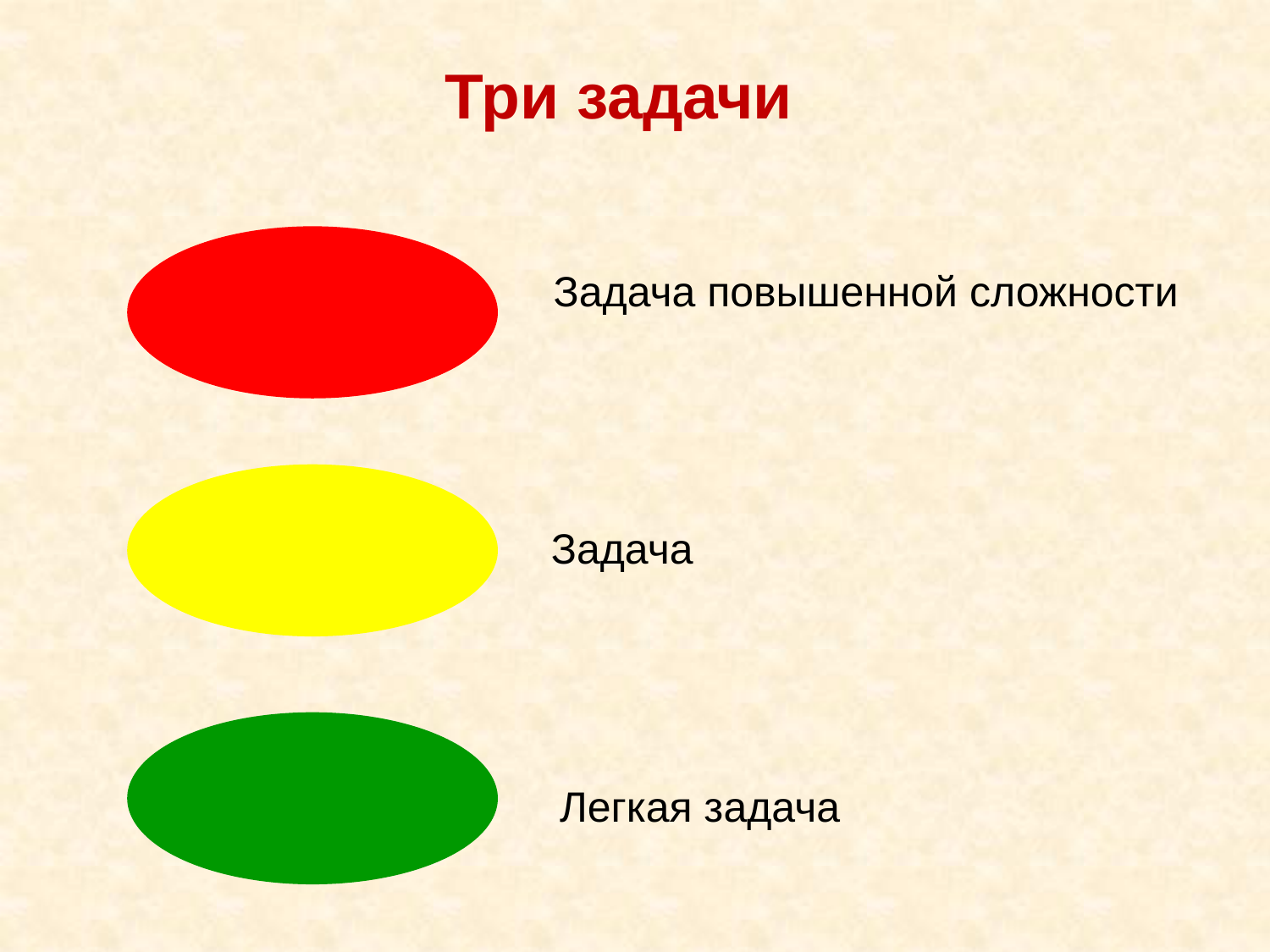

Три задачи

 Задача повышенной сложности

 Задача

Легкая задача